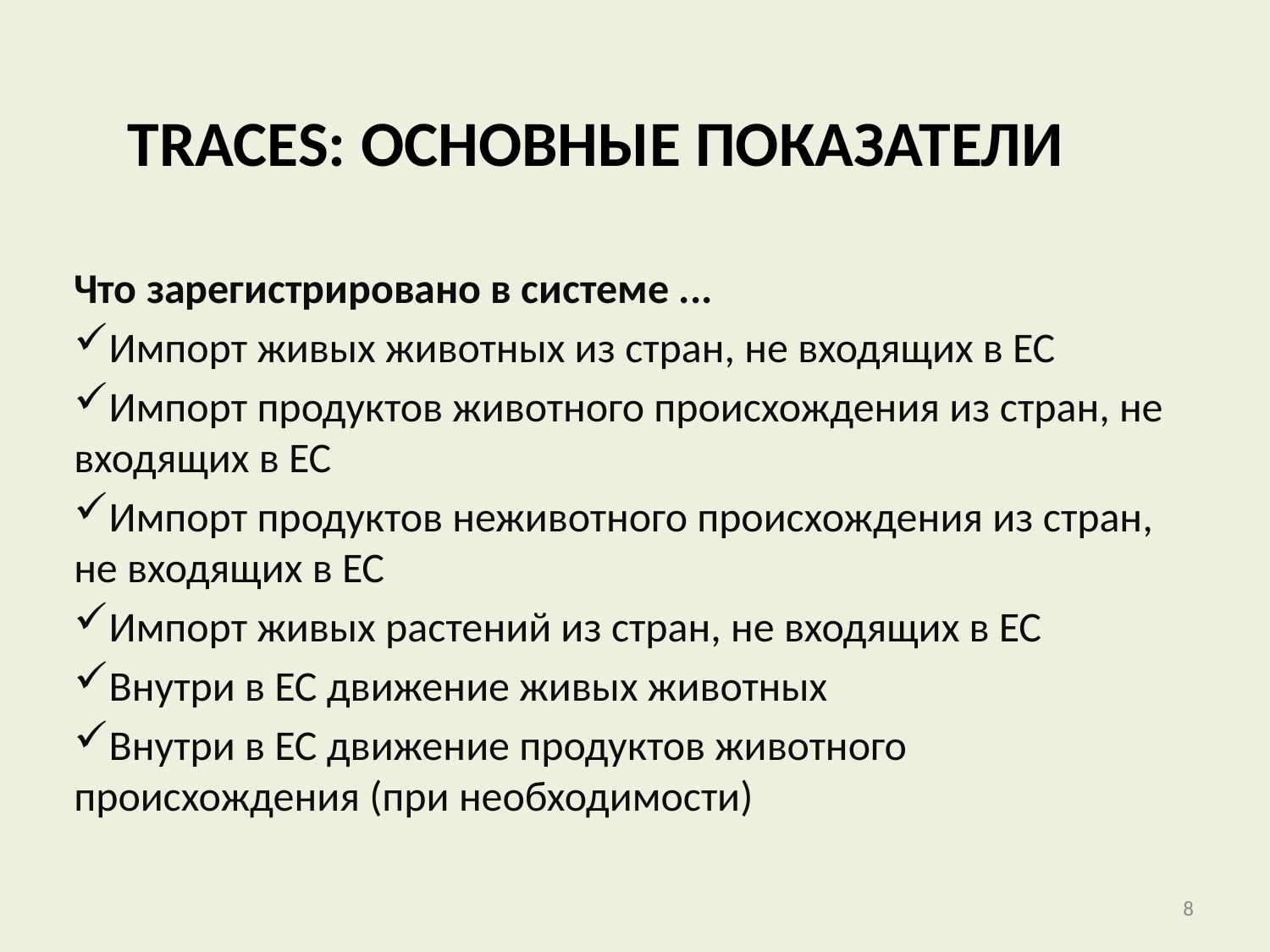

# TRACES: Основные показатели
Что зарегистрировано в системе ...
Импорт живых животных из стран, не входящих в ЕС
Импорт продуктов животного происхождения из стран, не входящих в ЕС
Импорт продуктов неживотного происхождения из стран, не входящих в ЕС
Импорт живых растений из стран, не входящих в ЕС
Внутри в ЕС движение живых животных
Внутри в ЕС движение продуктов животного происхождения (при необходимости)
8